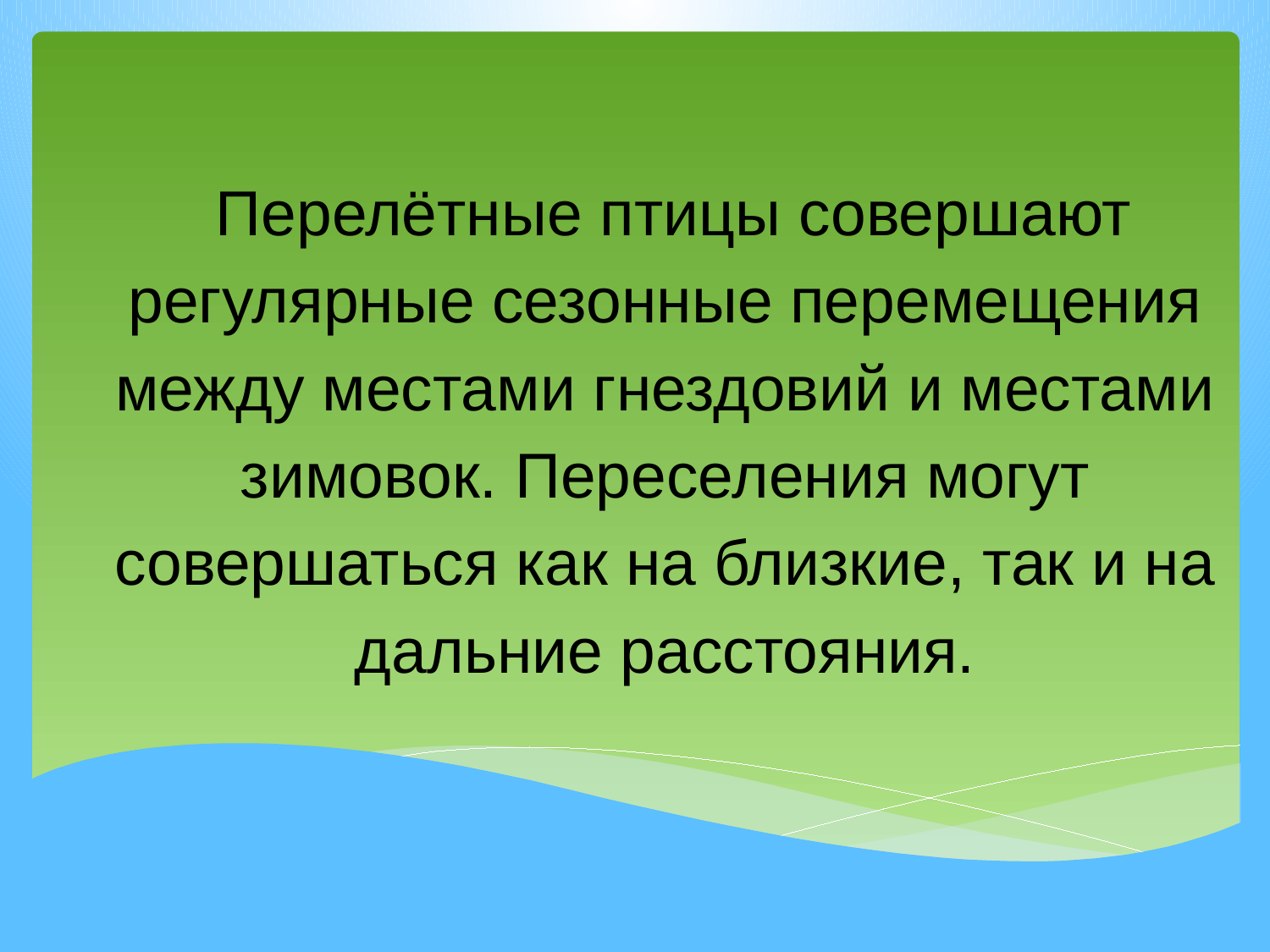

# Перелётные птицы совершают регулярные сезонные перемещения между местами гнездовий и местами зимовок. Переселения могут совершаться как на близкие, так и на дальние расстояния.